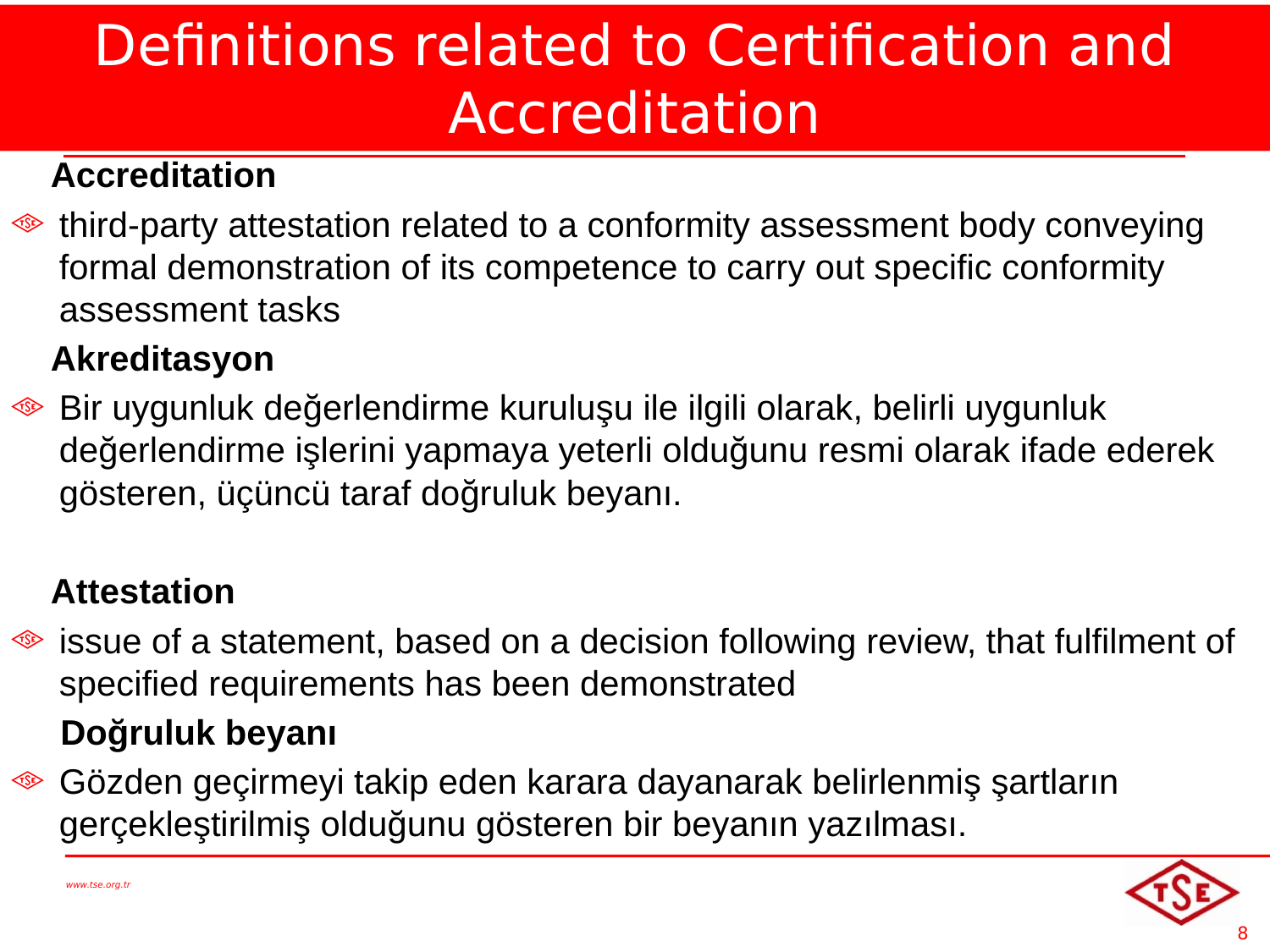

# Definitions related to Certification and Accreditation
    Accreditation
third-party attestation related to a conformity assessment body conveying formal demonstration of its competence to carry out specific conformity assessment tasks
    Akreditasyon
Bir uygunluk değerlendirme kuruluşu ile ilgili olarak, belirli uygunluk değerlendirme işlerini yapmaya yeterli olduğunu resmi olarak ifade ederek gösteren, üçüncü taraf doğruluk beyanı.

    Attestation
issue of a statement, based on a decision following review, that fulfilment of specified requirements has been demonstrated
     Doğruluk beyanı
Gözden geçirmeyi takip eden karara dayanarak belirlenmiş şartların gerçekleştirilmiş olduğunu gösteren bir beyanın yazılması.

www.tse.org.tr
8